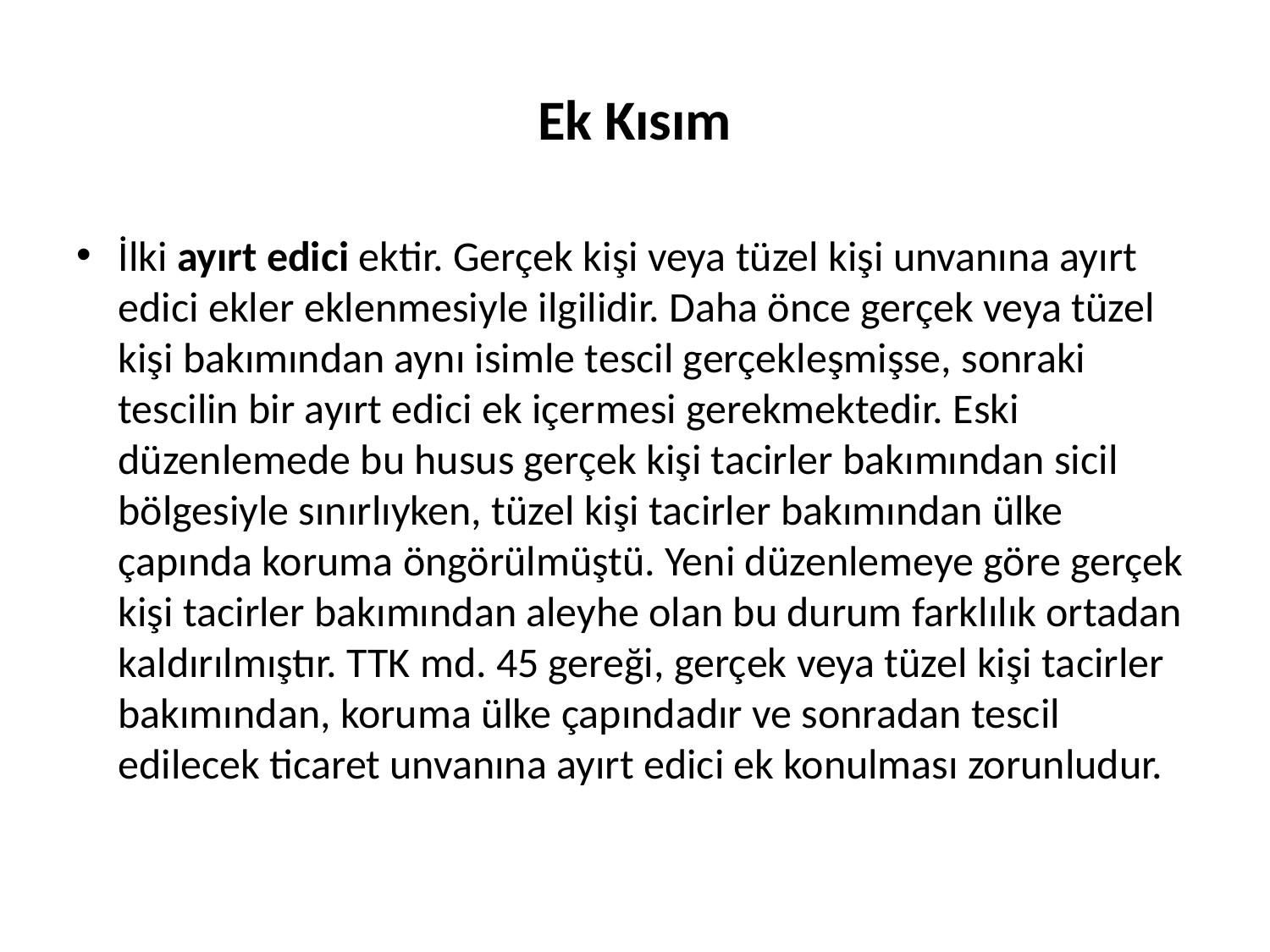

# Ek Kısım
İlki ayırt edici ektir. Gerçek kişi veya tüzel kişi unvanına ayırt edici ekler eklenmesiyle ilgilidir. Daha önce gerçek veya tüzel kişi bakımından aynı isimle tescil gerçekleşmişse, sonraki tescilin bir ayırt edici ek içermesi gerekmektedir. Eski düzenlemede bu husus gerçek kişi tacirler bakımından sicil bölgesiyle sınırlıyken, tüzel kişi tacirler bakımından ülke çapında koruma öngörülmüştü. Yeni düzenlemeye göre gerçek kişi tacirler bakımından aleyhe olan bu durum farklılık ortadan kaldırılmıştır. TTK md. 45 gereği, gerçek veya tüzel kişi tacirler bakımından, koruma ülke çapındadır ve sonradan tescil edilecek ticaret unvanına ayırt edici ek konulması zorunludur.